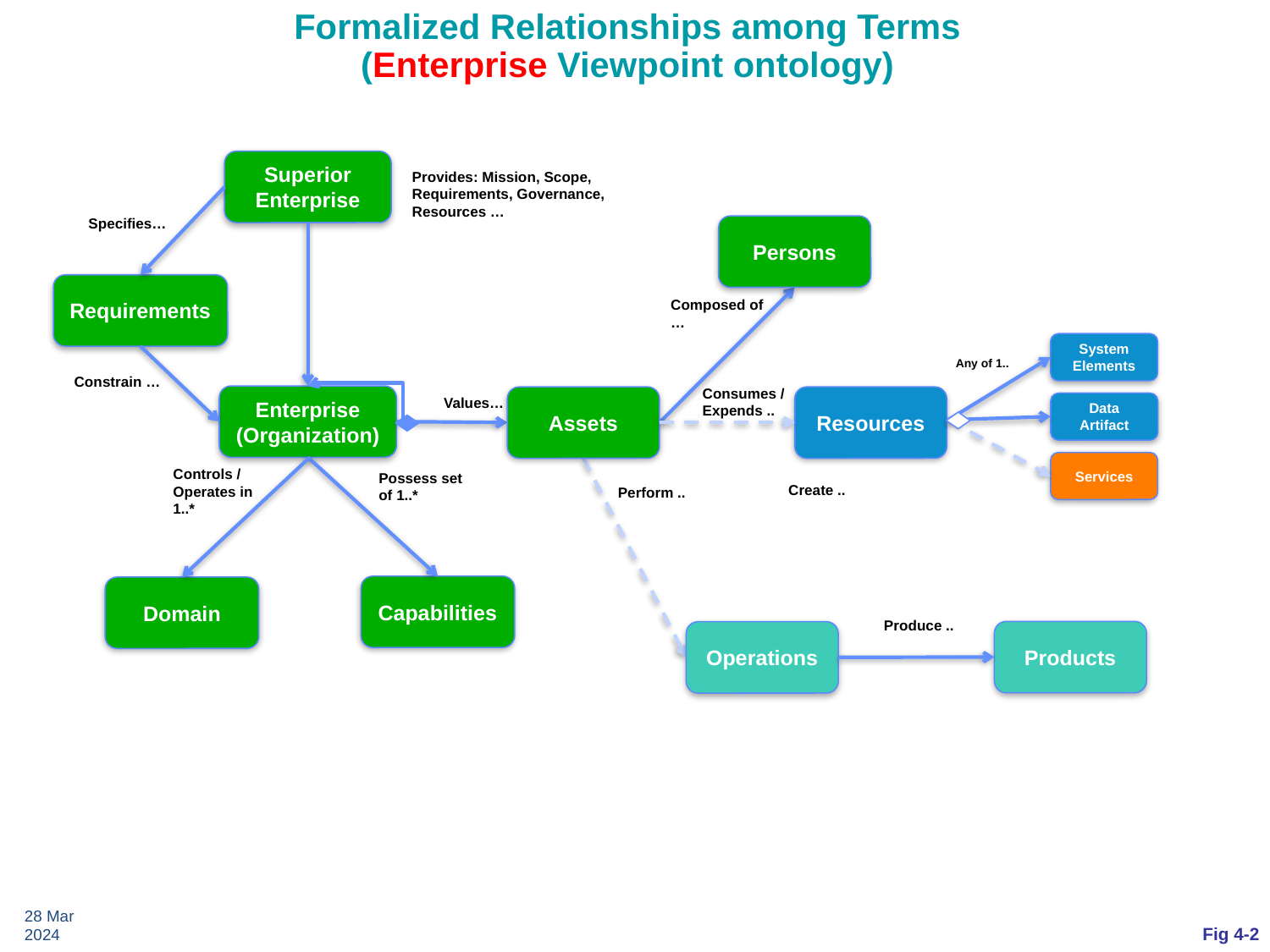

# Formalized Relationships among Terms (Enterprise Viewpoint ontology)
Superior
Enterprise
Provides: Mission, Scope,  Requirements, Governance, Resources …
Specifies…
Persons
Requirements
Composed of …
System Elements
Any of 1..
Constrain …
Consumes / Expends ..
Enterprise
(Organization)
Assets
Resources
Values…
Data
Artifact

Services
Controls / Operates in 1..*
Possess set of 1..*
Create ..
Perform ..
Capabilities
Domain
Produce ..
Products
Operations
28 Mar 2024
Fig 4-2